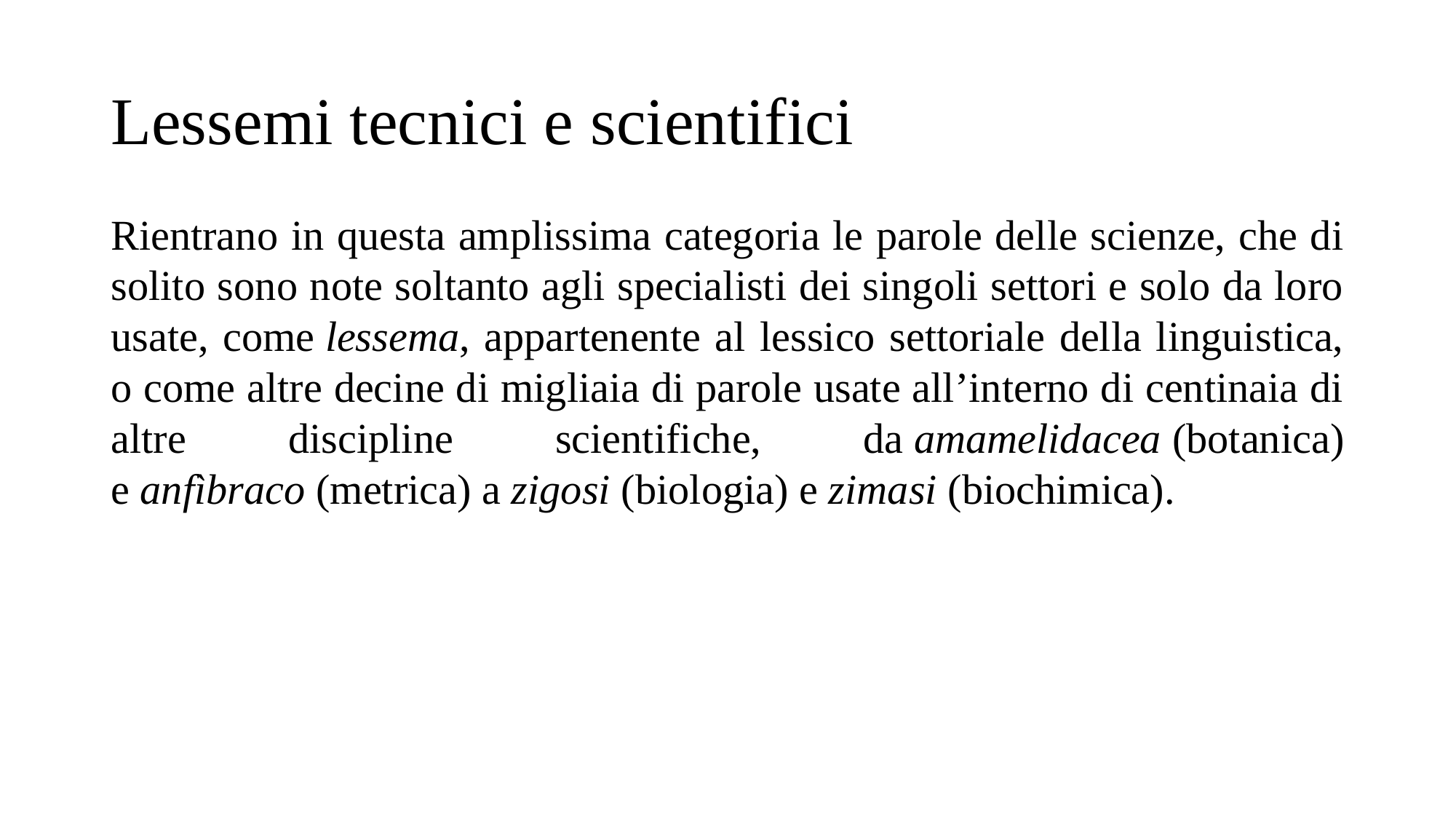

# Lessemi tecnici e scientifici
Rientrano in questa amplissima categoria le parole delle scienze, che di solito sono note soltanto agli specialisti dei singoli settori e solo da loro usate, come lessema, appartenente al lessico settoriale della linguistica, o come altre decine di migliaia di parole usate all’interno di centinaia di altre discipline scientifiche, da amamelidacea (botanica) e anfìbraco (metrica) a zigosi (biologia) e zimasi (biochimica).